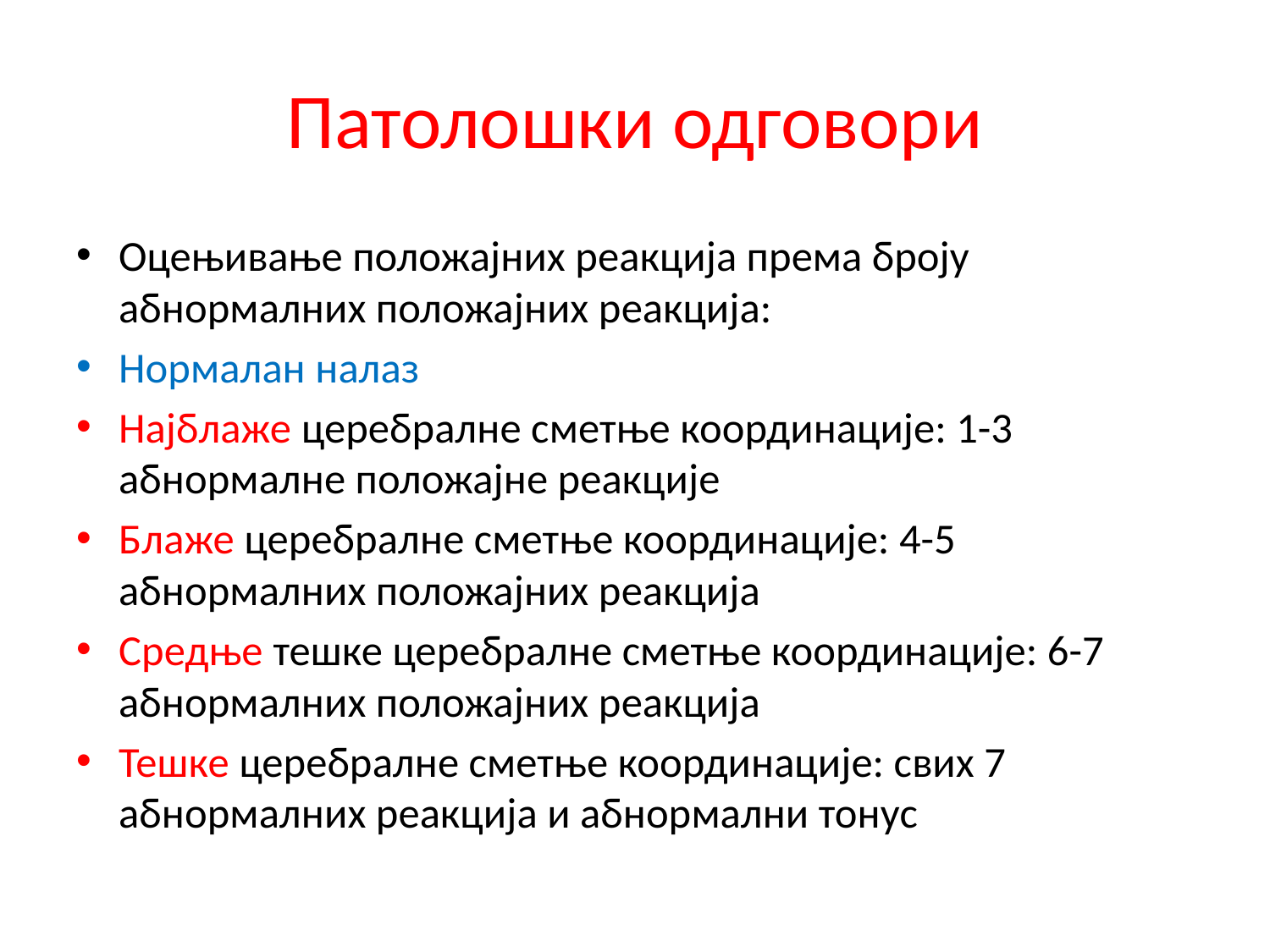

# Патолошки одговори
Оцењивање положајних реакција према броју абнормалних положајних реакција:
Нормалан налаз
Најблаже церебралне сметње координације: 1-3 абнормалне положајне реакције
Блаже церебралне сметње координације: 4-5 абнормалних положајних реакција
Средње тешке церебралне сметње координације: 6-7 абнормалних положајних реакција
Тешке церебралне сметње координације: свих 7 абнормалних реакција и абнормални тонус